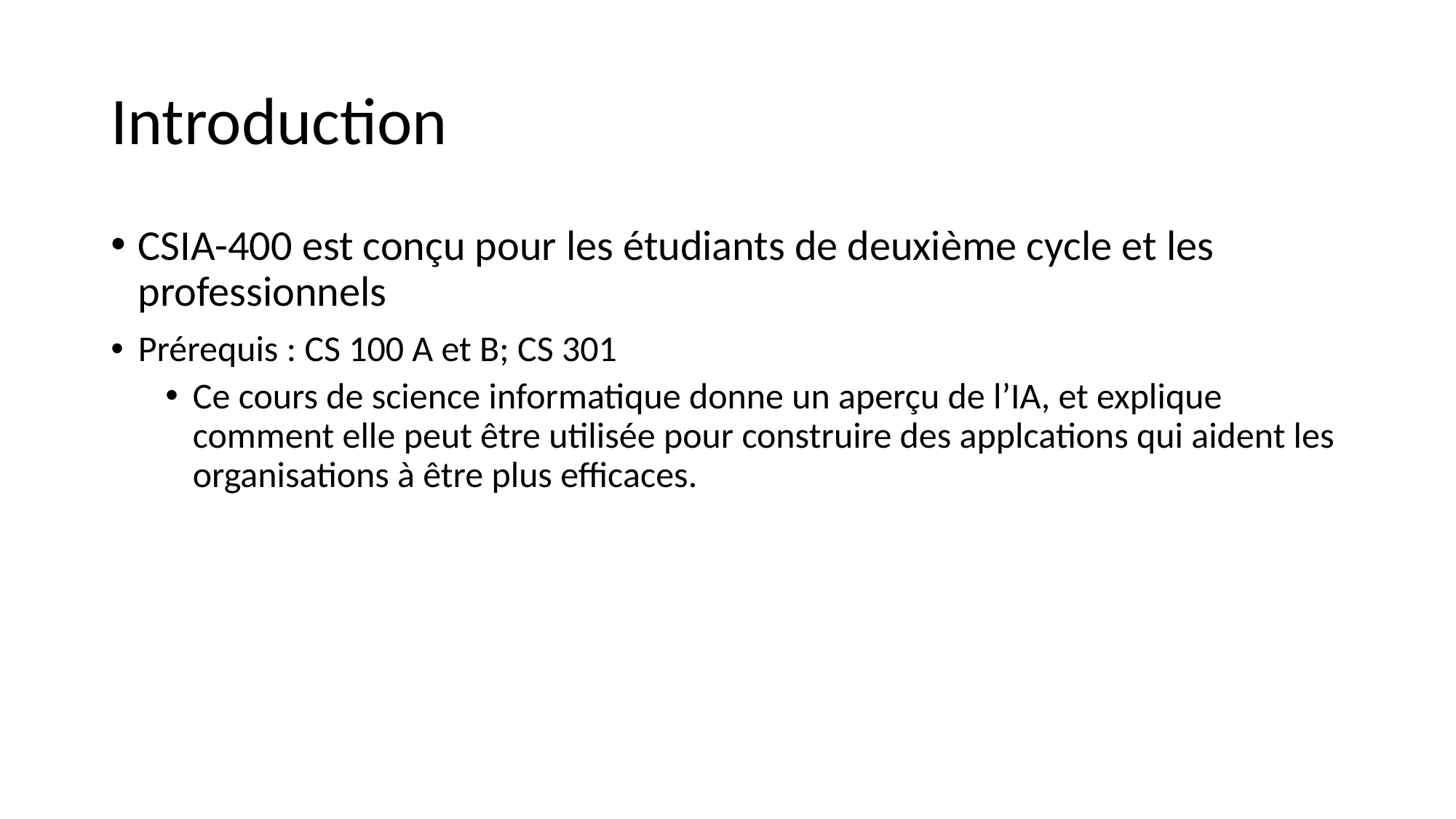

# Introduction
CSIA-400 est conçu pour les étudiants de deuxième cycle et les professionnels
Prérequis : CS 100 A et B; CS 301
Ce cours de science informatique donne un aperçu de l’IA, et explique comment elle peut être utilisée pour construire des applcations qui aident les organisations à être plus efficaces.